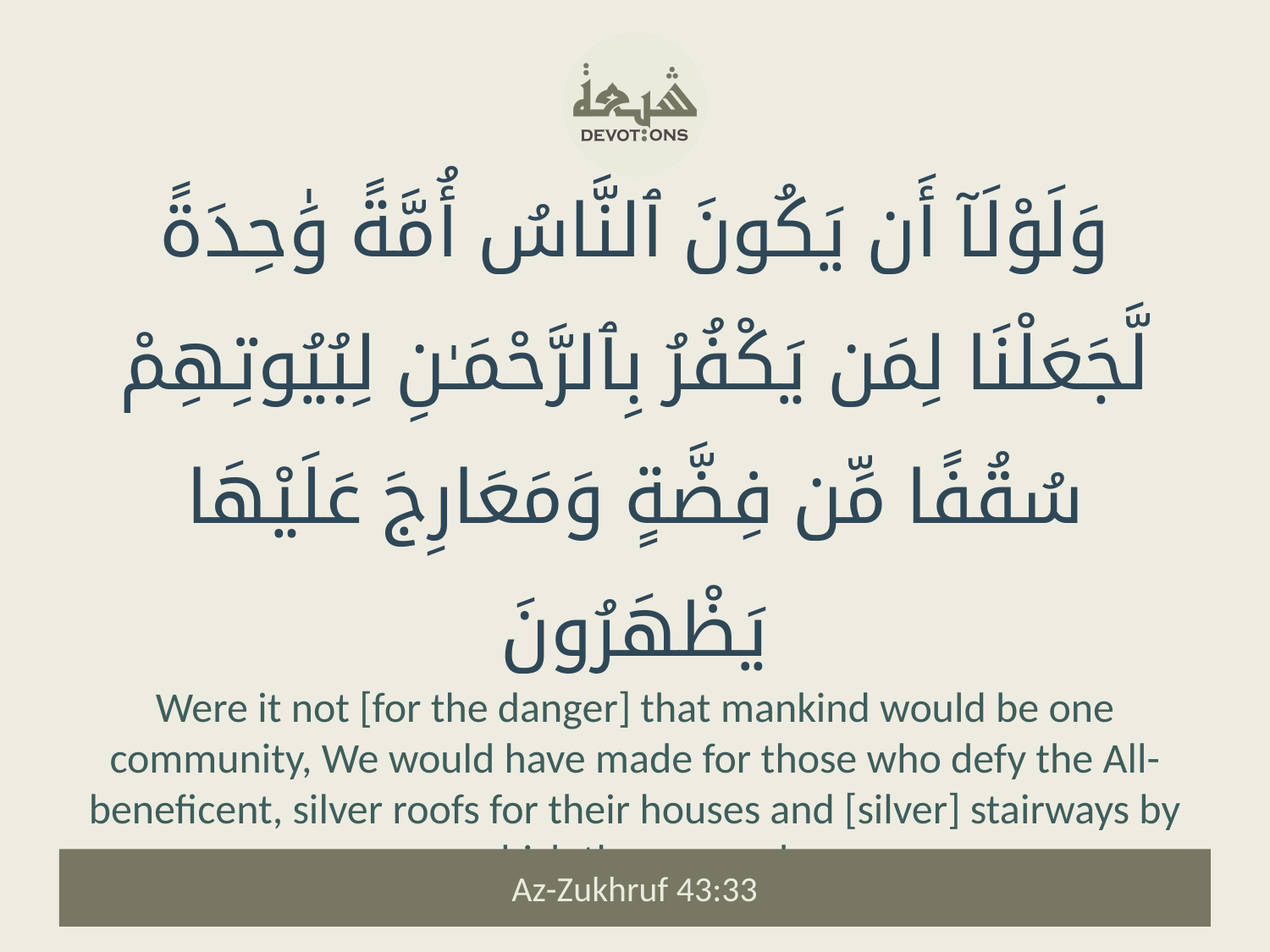

وَلَوْلَآ أَن يَكُونَ ٱلنَّاسُ أُمَّةً وَٰحِدَةً لَّجَعَلْنَا لِمَن يَكْفُرُ بِٱلرَّحْمَـٰنِ لِبُيُوتِهِمْ سُقُفًا مِّن فِضَّةٍ وَمَعَارِجَ عَلَيْهَا يَظْهَرُونَ
Were it not [for the danger] that mankind would be one community, We would have made for those who defy the All-beneficent, silver roofs for their houses and [silver] stairways by which they ascend,
Az-Zukhruf 43:33